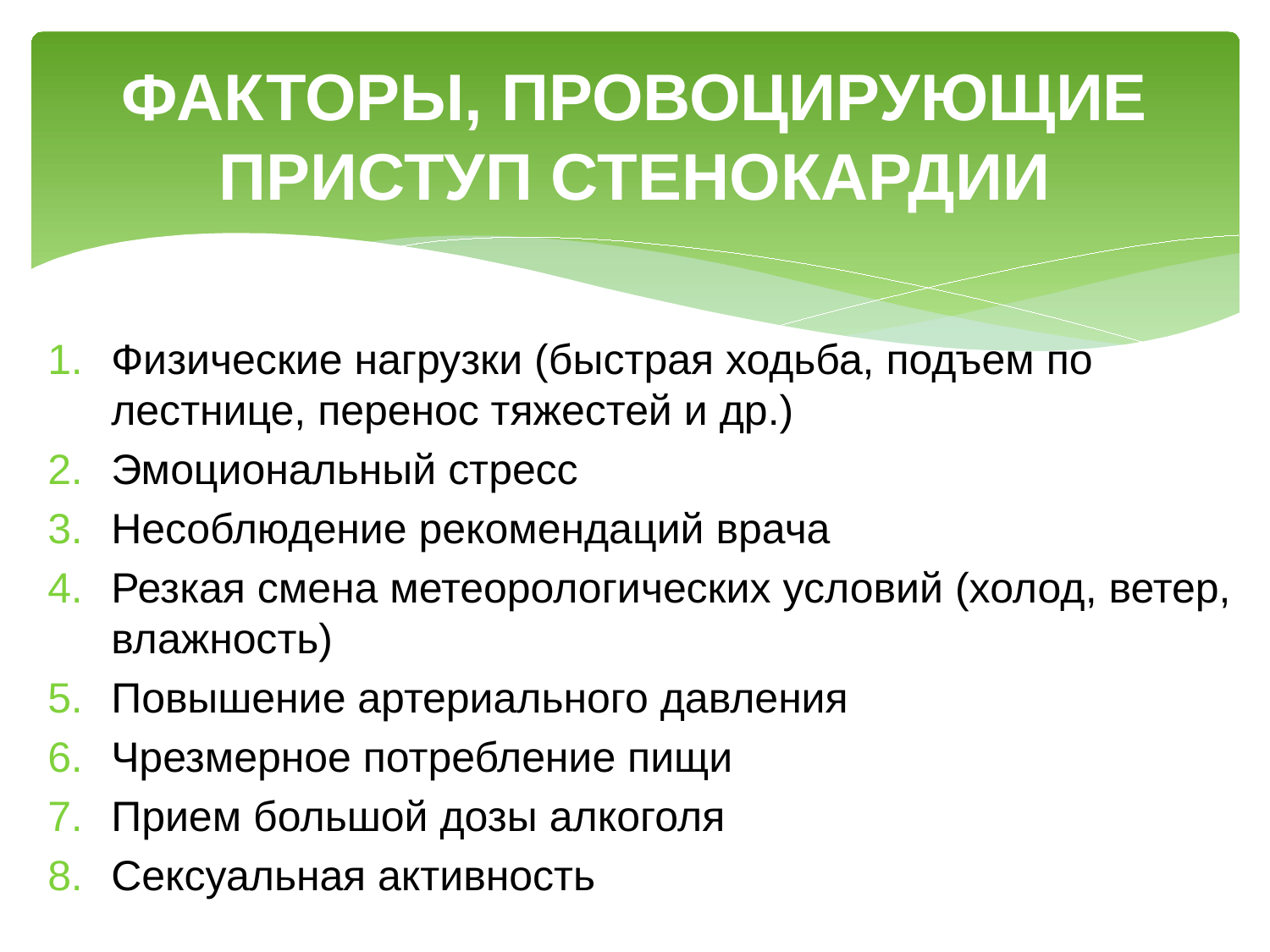

# ФАКТОРЫ, ПРОВОЦИРУЮЩИЕ ПРИСТУП СТЕНОКАРДИИ
Физические нагрузки (быстрая ходьба, подъем по лестнице, перенос тяжестей и др.)
Эмоциональный стресс
Несоблюдение рекомендаций врача
Резкая смена метеорологических условий (холод, ветер, влажность)
Повышение артериального давления
Чрезмерное потребление пищи
Прием большой дозы алкоголя
Сексуальная активность